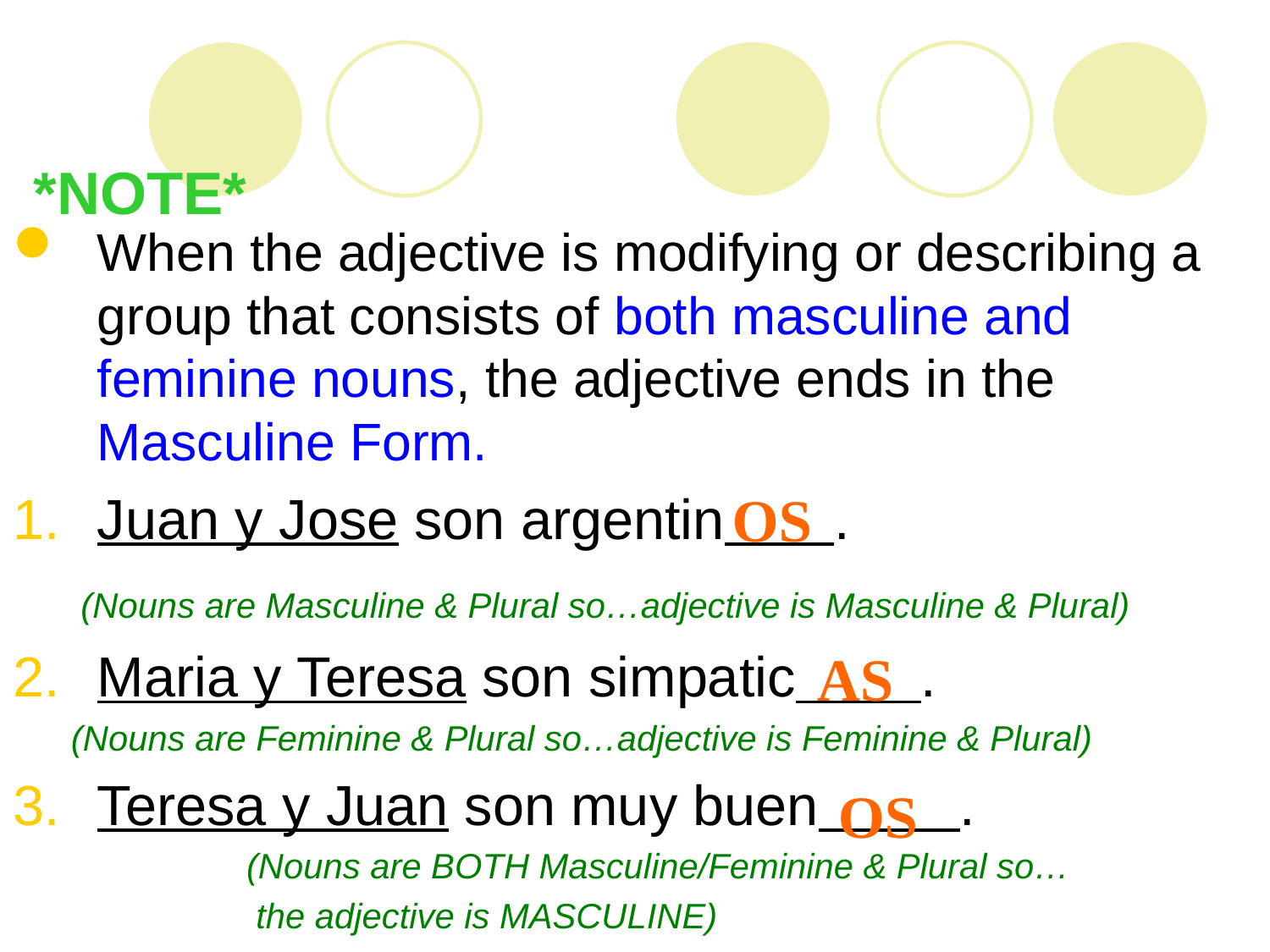

# *NOTE*
When the adjective is modifying or describing a group that consists of both masculine and feminine nouns, the adjective ends in the Masculine Form.
Juan y Jose son argentin       .
       (Nouns are Masculine & Plural so…adjective is Masculine & Plural)
Maria y Teresa son simpatic        .
      (Nouns are Feminine & Plural so…adjective is Feminine & Plural)
Teresa y Juan son muy buen         .
                        (Nouns are BOTH Masculine/Feminine & Plural so…
                         the adjective is MASCULINE)
OS
AS
OS